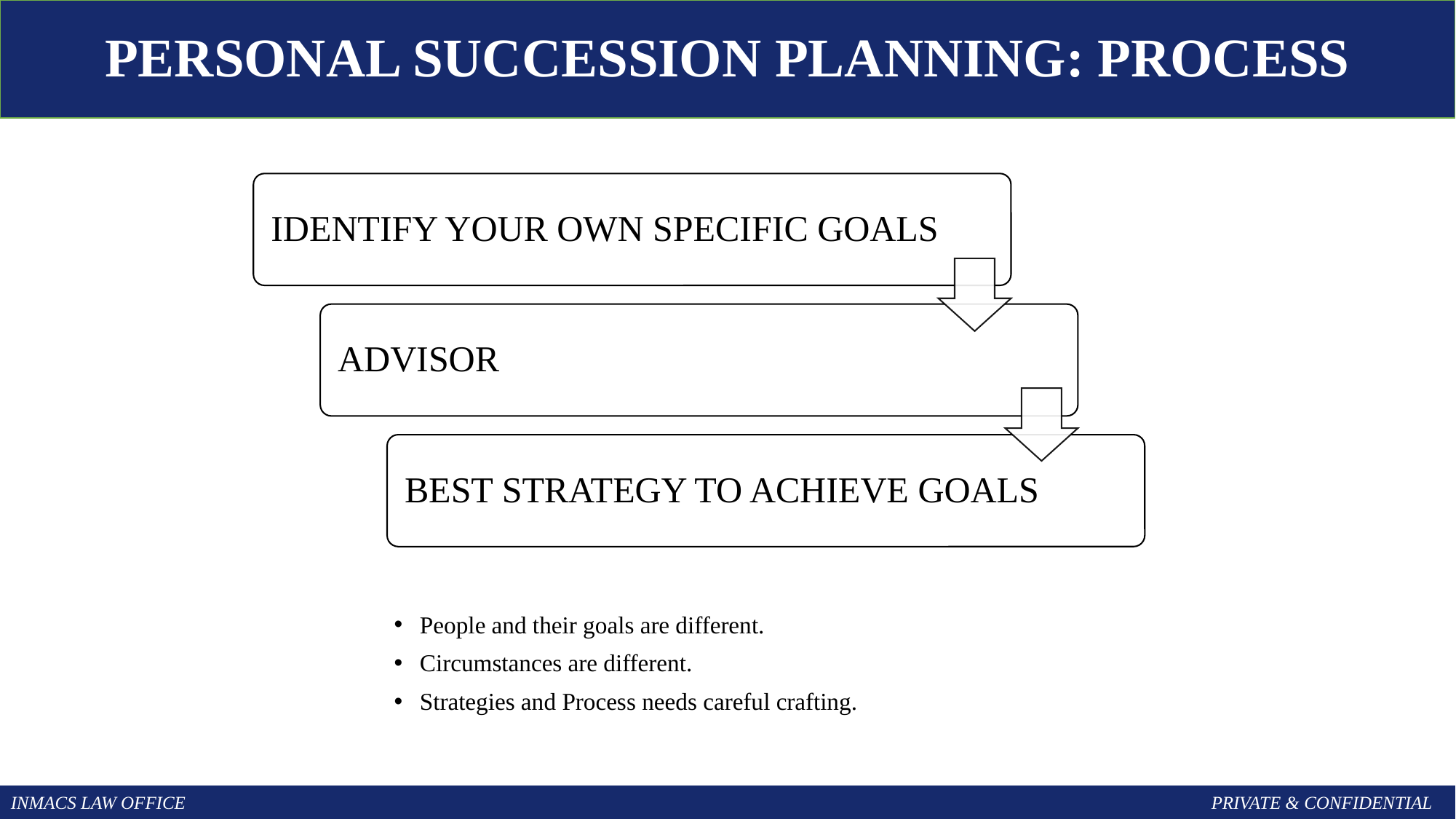

PERSONAL SUCCESSION PLANNING: PROCESS

People and their goals are different.
Circumstances are different.
Strategies and Process needs careful crafting.
IDENTIFY YOUR OWN SPECIFIC GOALS
ADVISOR
BEST STRATEGY TO ACHIEVE GOALS

INMACS LAW OFFICE										PRIVATE & CONFIDENTIAL